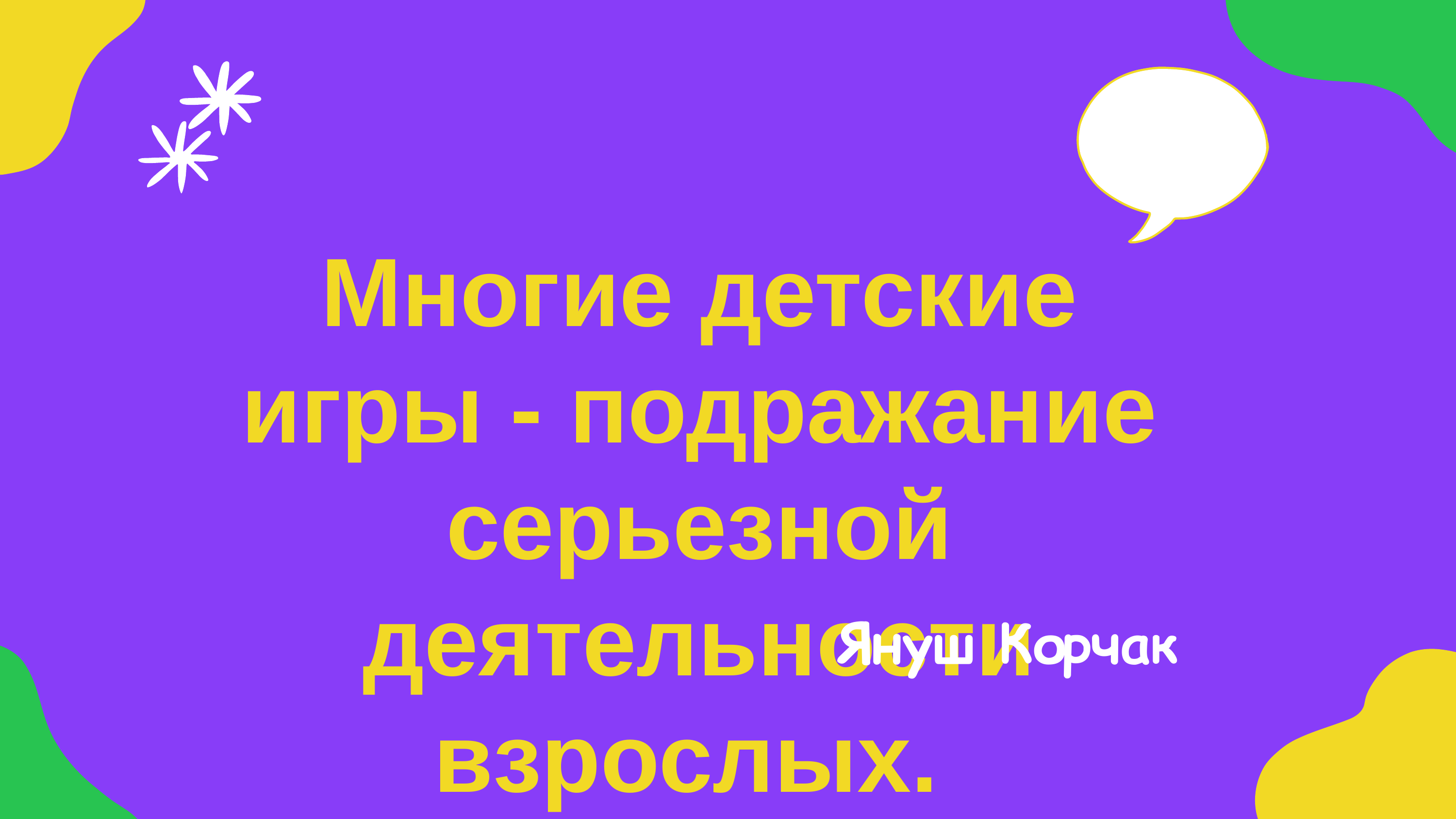

Многие детские игры - подражание серьезной деятельности взрослых.
 Януш Корчак